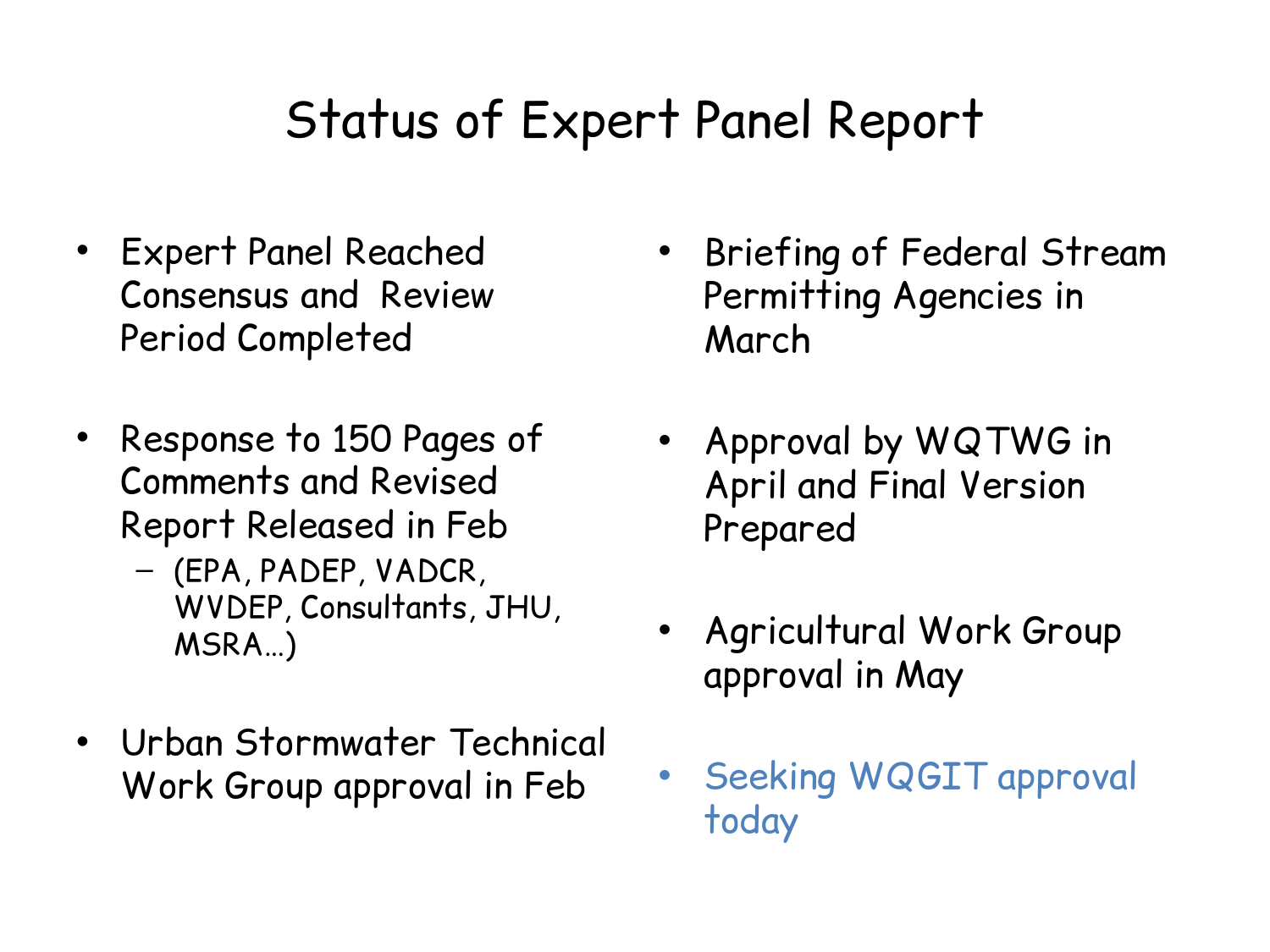

# Status of Expert Panel Report
Expert Panel Reached Consensus and  Review Period Completed

Response to 150 Pages of Comments and Revised Report Released in Feb
(EPA, PADEP, VADCR, WVDEP, Consultants, JHU, MSRA…)

Urban Stormwater Technical Work Group approval in Feb

Briefing of Federal Stream Permitting Agencies in March

Approval by WQTWG in April and Final Version Prepared

Agricultural Work Group approval in May

Seeking WQGIT approval today